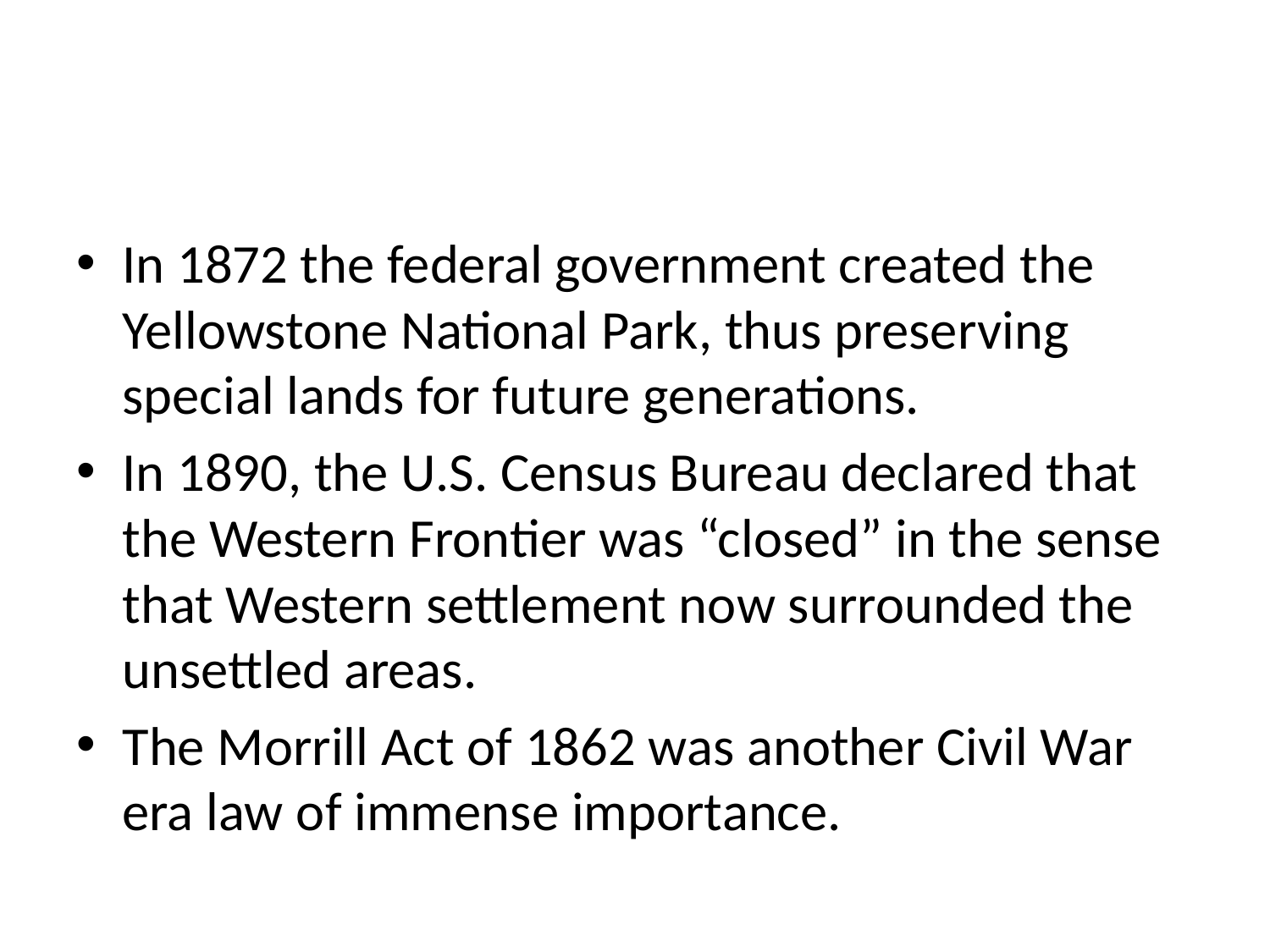

#
In 1872 the federal government created the Yellowstone National Park, thus preserving special lands for future generations.
In 1890, the U.S. Census Bureau declared that the Western Frontier was “closed” in the sense that Western settlement now surrounded the unsettled areas.
The Morrill Act of 1862 was another Civil War era law of immense importance.